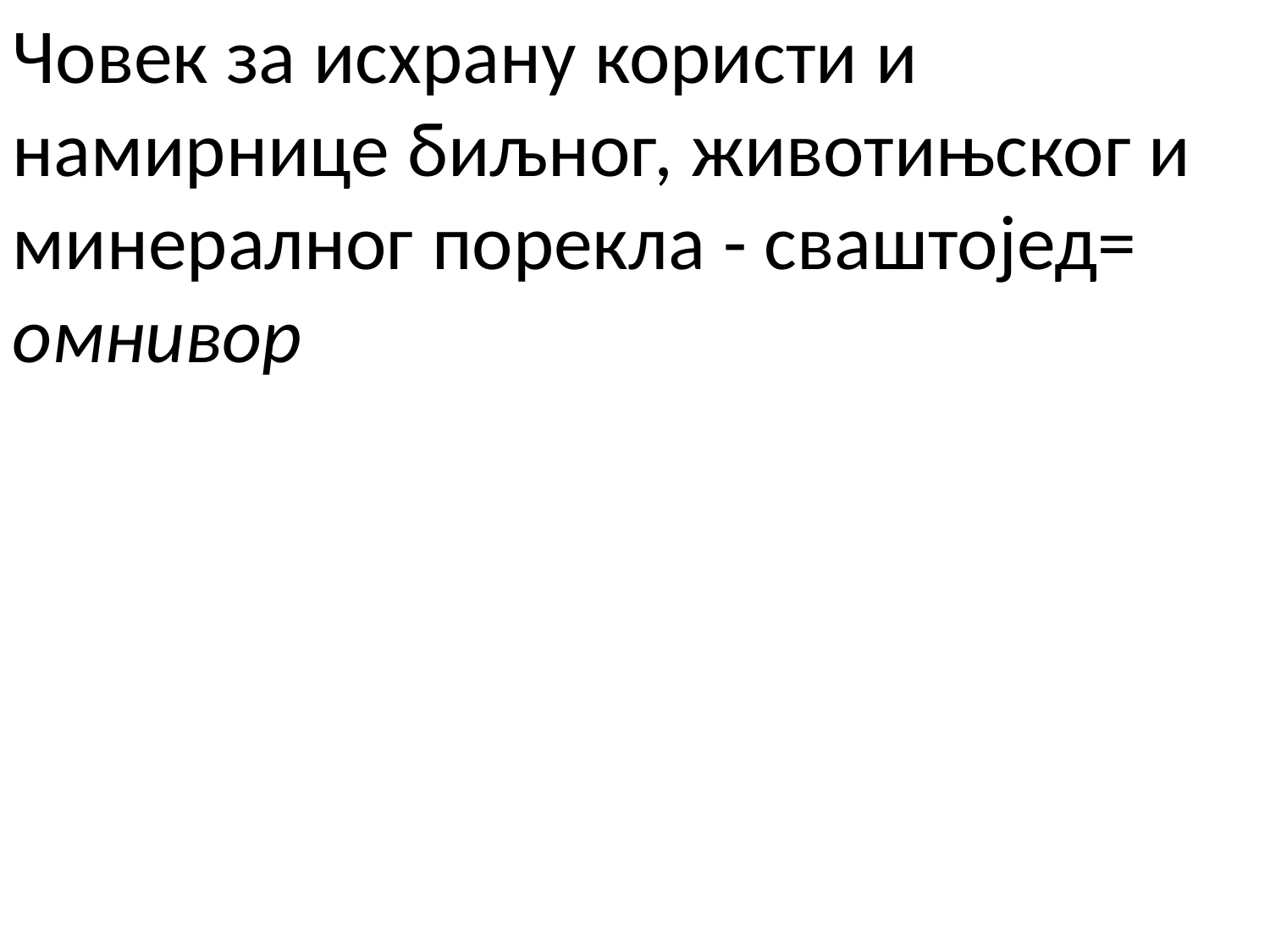

Човек за исхрану користи и намирнице биљног, животињског и минералног порекла - сваштојед= омнивор